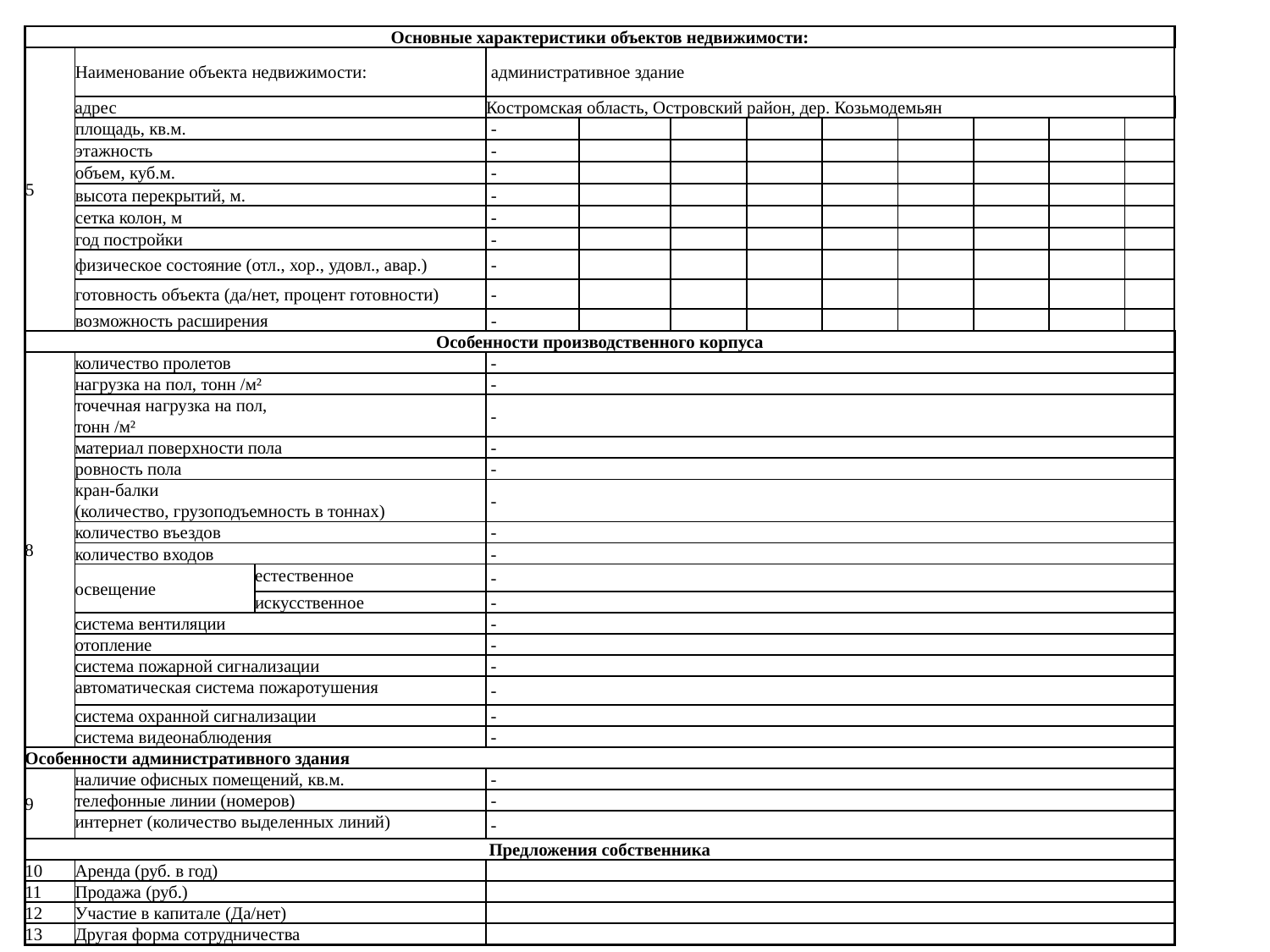

| Основные характеристики объектов недвижимости: |  |  |  |  |  |  |  |  |  |  |  |
| --- | --- | --- | --- | --- | --- | --- | --- | --- | --- | --- | --- |
| 5 | Наименование объекта недвижимости: |  | административное здание |  |  |  |  |  |  |  |  |
|  | адрес |  | Костромская область, Островский район, дер. Козьмодемьян |  |  |  |  |  |  |  |  |
|  | площадь, кв.м. |  | - |  |  |  |  |  |  |  |  |
|  | этажность |  | - |  |  |  |  |  |  |  |  |
|  | объем, куб.м. |  | - |  |  |  |  |  |  |  |  |
|  | высота перекрытий, м. |  | - |  |  |  |  |  |  |  |  |
|  | сетка колон, м |  | - |  |  |  |  |  |  |  |  |
|  | год постройки |  | - |  |  |  |  |  |  |  |  |
|  | физическое состояние (отл., хор., удовл., авар.) |  | - |  |  |  |  |  |  |  |  |
|  | готовность объекта (да/нет, процент готовности) |  | - |  |  |  |  |  |  |  |  |
|  | возможность расширения |  | - |  |  |  |  |  |  |  |  |
| Особенности производственного корпуса |  |  |  |  |  |  |  |  |  |  |  |
| 8 | количество пролетов |  | - |  |  |  |  |  |  |  |  |
|  | нагрузка на пол, тонн /м² |  | - |  |  |  |  |  |  |  |  |
|  | точечная нагрузка на пол, тонн /м² |  | - |  |  |  |  |  |  |  |  |
|  | материал поверхности пола |  | - |  |  |  |  |  |  |  |  |
|  | ровность пола |  | - |  |  |  |  |  |  |  |  |
|  | кран-балки (количество, грузоподъемность в тоннах) |  | - |  |  |  |  |  |  |  |  |
|  | количество въездов |  | - |  |  |  |  |  |  |  |  |
|  | количество входов |  | - |  |  |  |  |  |  |  |  |
|  | освещение | естественное | - |  |  |  |  |  |  |  |  |
|  |  | искусственное | - |  |  |  |  |  |  |  |  |
|  | система вентиляции |  | - |  |  |  |  |  |  |  |  |
|  | отопление |  | - |  |  |  |  |  |  |  |  |
|  | система пожарной сигнализации |  | - |  |  |  |  |  |  |  |  |
|  | автоматическая система пожаротушения |  | - |  |  |  |  |  |  |  |  |
|  | система охранной сигнализации |  | - |  |  |  |  |  |  |  |  |
|  | система видеонаблюдения |  | - |  |  |  |  |  |  |  |  |
| Особенности административного здания |  |  |  |  |  |  |  |  |  |  |  |
| 9 | наличие офисных помещений, кв.м. |  | - |  |  |  |  |  |  |  |  |
|  | телефонные линии (номеров) |  | - |  |  |  |  |  |  |  |  |
|  | интернет (количество выделенных линий) |  | - |  |  |  |  |  |  |  |  |
| Предложения собственника |  |  |  |  |  |  |  |  |  |  |  |
| 10 | Аренда (руб. в год) |  |  |  |  |  |  |  |  |  |  |
| 11 | Продажа (руб.) |  |  |  |  |  |  |  |  |  |  |
| 12 | Участие в капитале (Да/нет) |  |  |  |  |  |  |  |  |  |  |
| 13 | Другая форма сотрудничества |  |  |  |  |  |  |  |  |  |  |